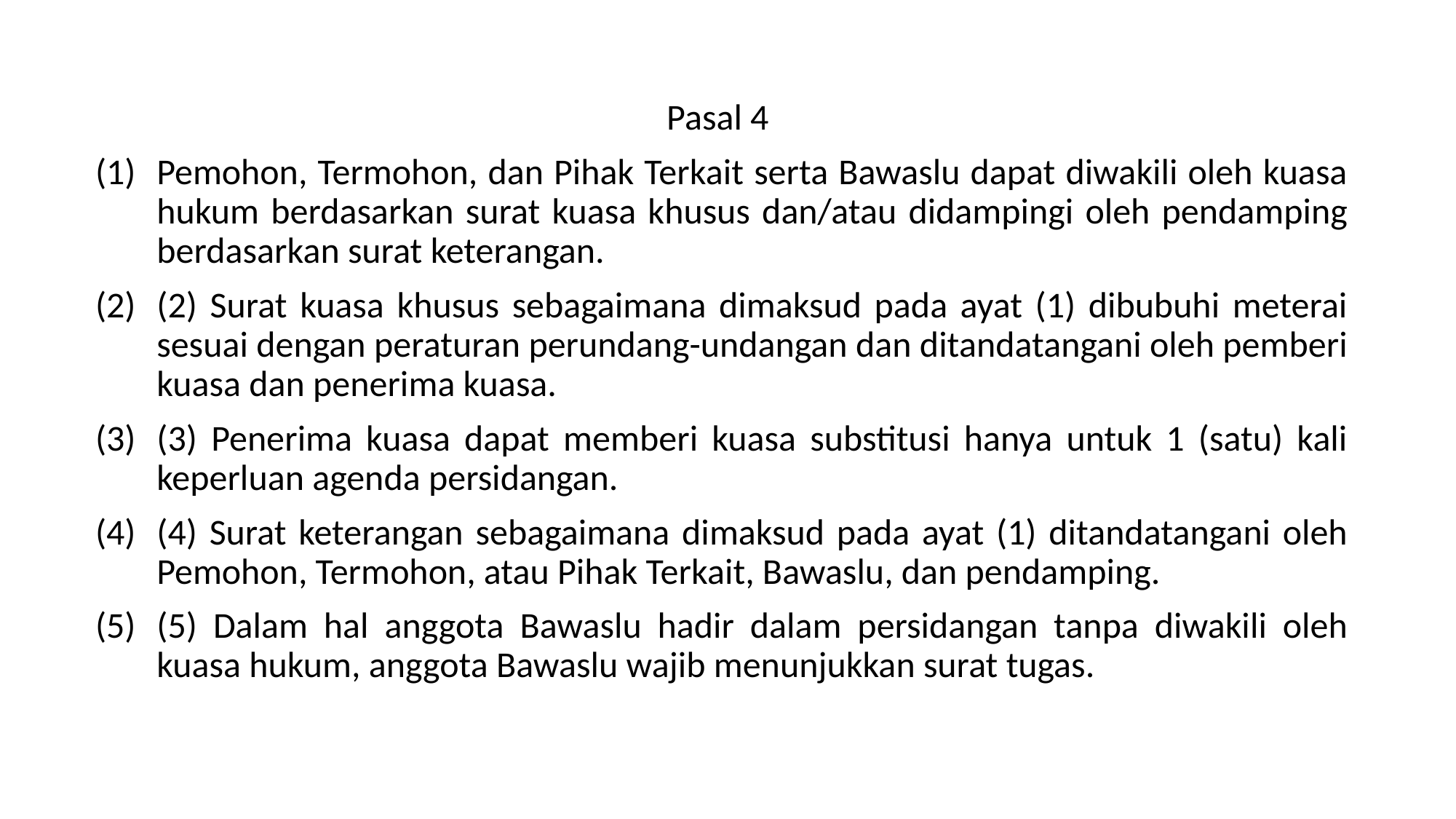

Pasal 4
Pemohon, Termohon, dan Pihak Terkait serta Bawaslu dapat diwakili oleh kuasa hukum berdasarkan surat kuasa khusus dan/atau didampingi oleh pendamping berdasarkan surat keterangan.
(2) Surat kuasa khusus sebagaimana dimaksud pada ayat (1) dibubuhi meterai sesuai dengan peraturan perundang-undangan dan ditandatangani oleh pemberi kuasa dan penerima kuasa.
(3) Penerima kuasa dapat memberi kuasa substitusi hanya untuk 1 (satu) kali keperluan agenda persidangan.
(4) Surat keterangan sebagaimana dimaksud pada ayat (1) ditandatangani oleh Pemohon, Termohon, atau Pihak Terkait, Bawaslu, dan pendamping.
(5) Dalam hal anggota Bawaslu hadir dalam persidangan tanpa diwakili oleh kuasa hukum, anggota Bawaslu wajib menunjukkan surat tugas.